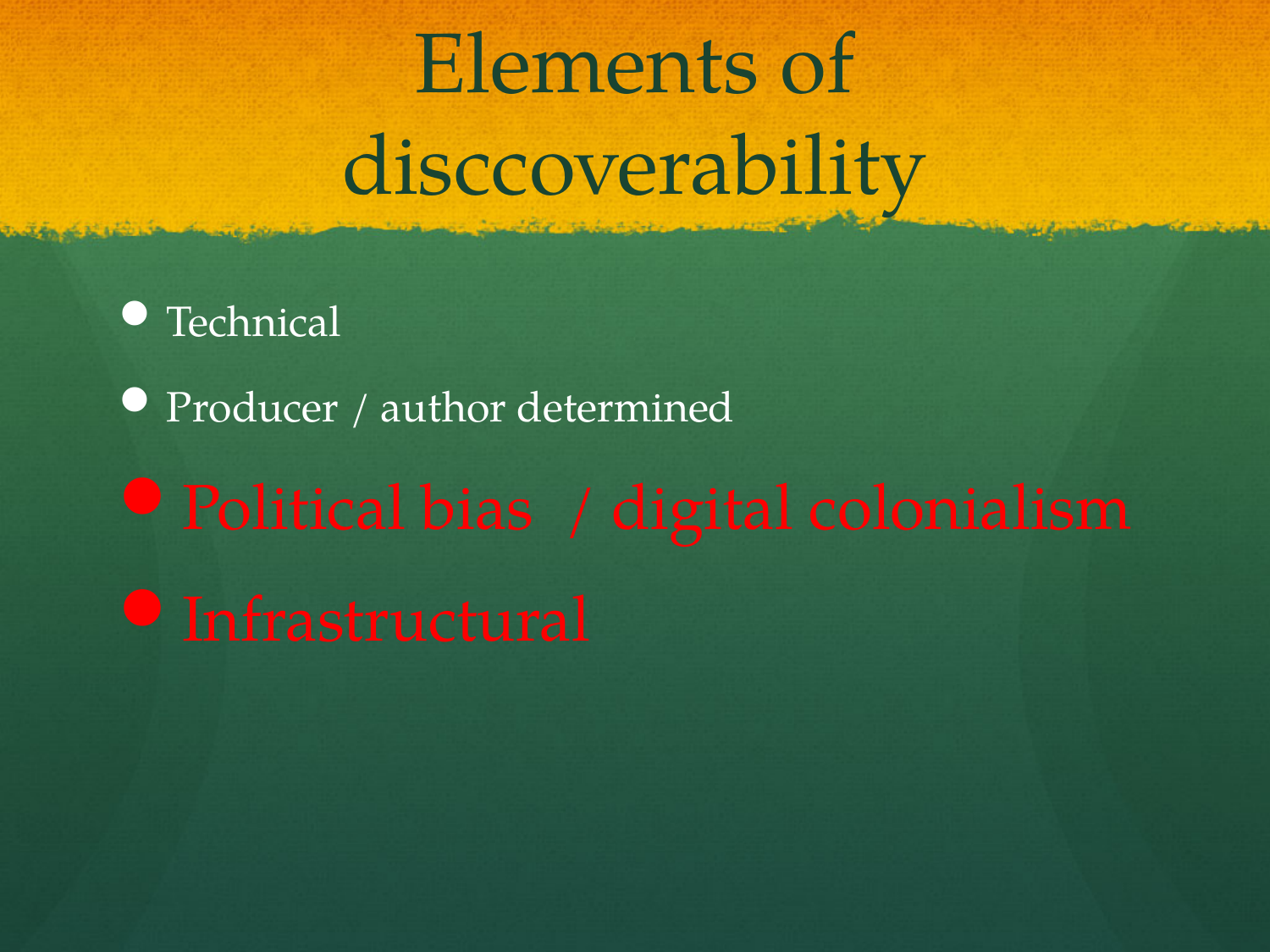

# Elements of disccoverability
Technical
Producer / author determined
Political bias  / digital colonialism
Infrastructural